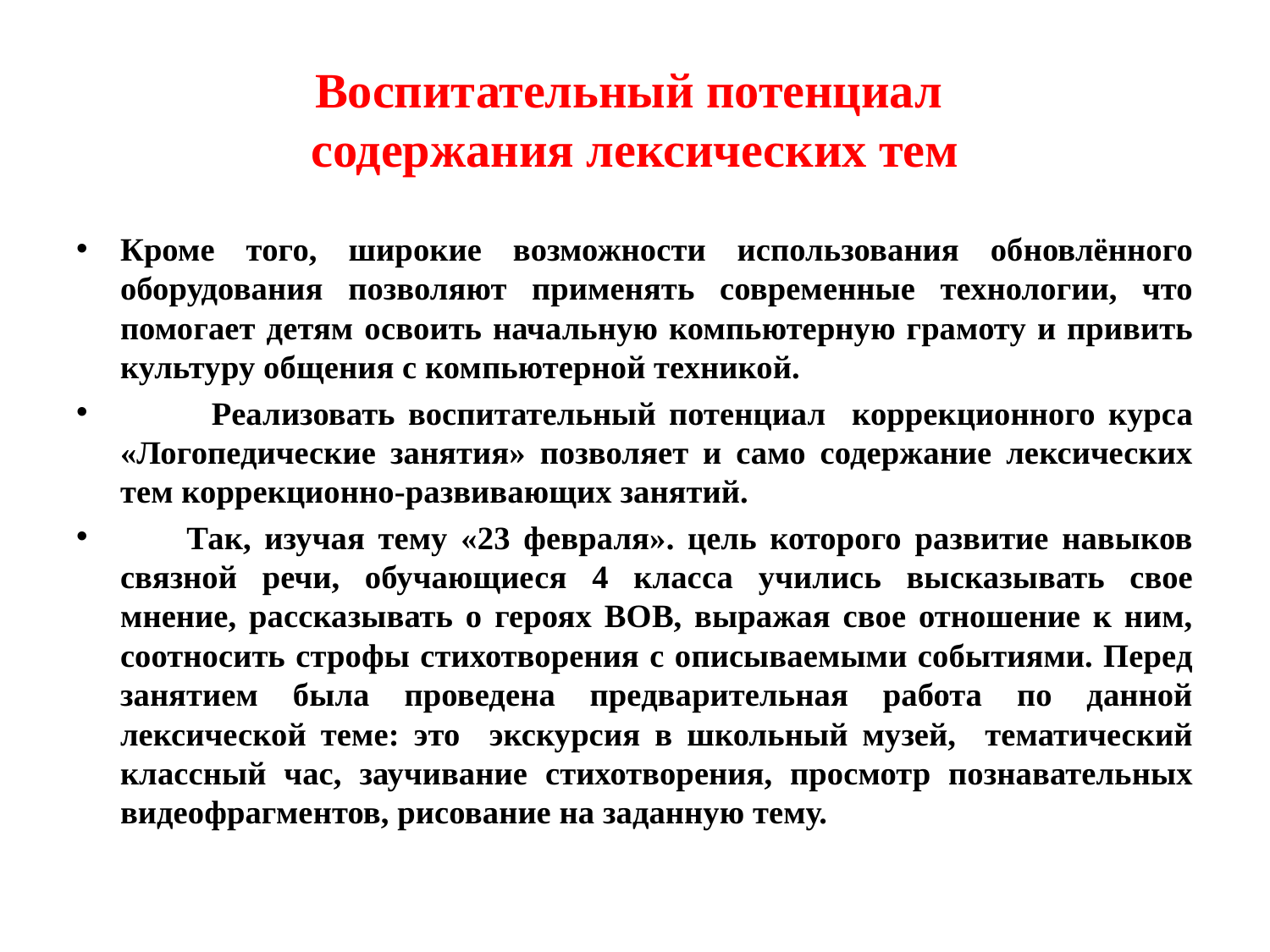

# Воспитательный потенциал содержания лексических тем
Кроме того, широкие возможности использования обновлённого оборудования позволяют применять современные технологии, что помогает детям освоить начальную компьютерную грамоту и привить культуру общения с компьютерной техникой.
       Реализовать воспитательный потенциал  коррекционного курса «Логопедические занятия» позволяет и само содержание лексических тем коррекционно-развивающих занятий.
     Так, изучая тему «23 февраля». цель которого развитие навыков связной речи, обучающиеся 4 класса учились высказывать свое мнение, рассказывать о героях ВОВ, выражая свое отношение к ним, соотносить строфы стихотворения с описываемыми событиями. Перед занятием была проведена предварительная работа по данной лексической теме: это  экскурсия в школьный музей,  тематический классный час, заучивание стихотворения, просмотр познавательных видеофрагментов, рисование на заданную тему.